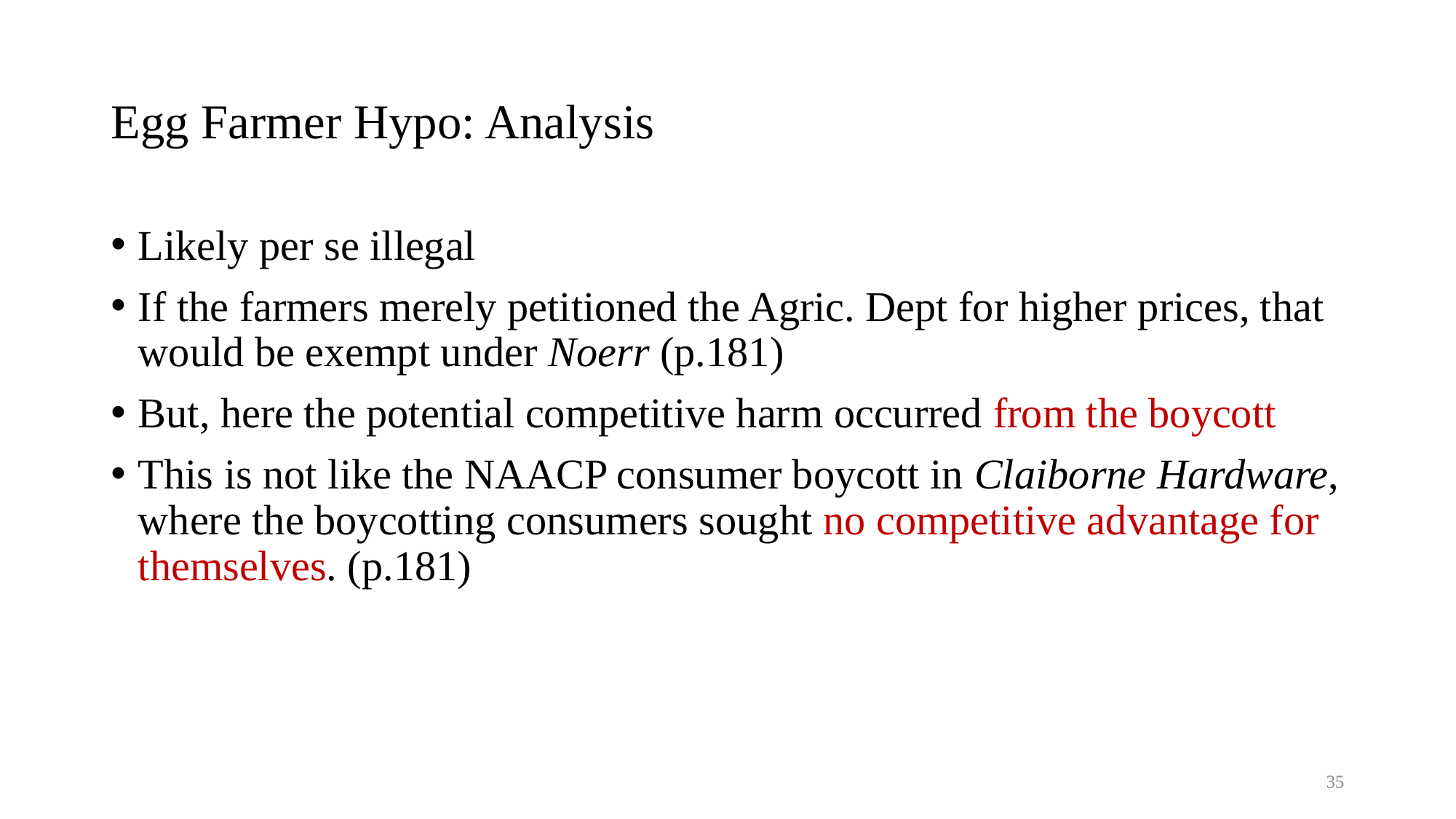

# Egg Farmer Hypo: Analysis
Likely per se illegal
If the farmers merely petitioned the Agric. Dept for higher prices, that would be exempt under Noerr (p.181)
But, here the potential competitive harm occurred from the boycott
This is not like the NAACP consumer boycott in Claiborne Hardware, where the boycotting consumers sought no competitive advantage for themselves. (p.181)

35